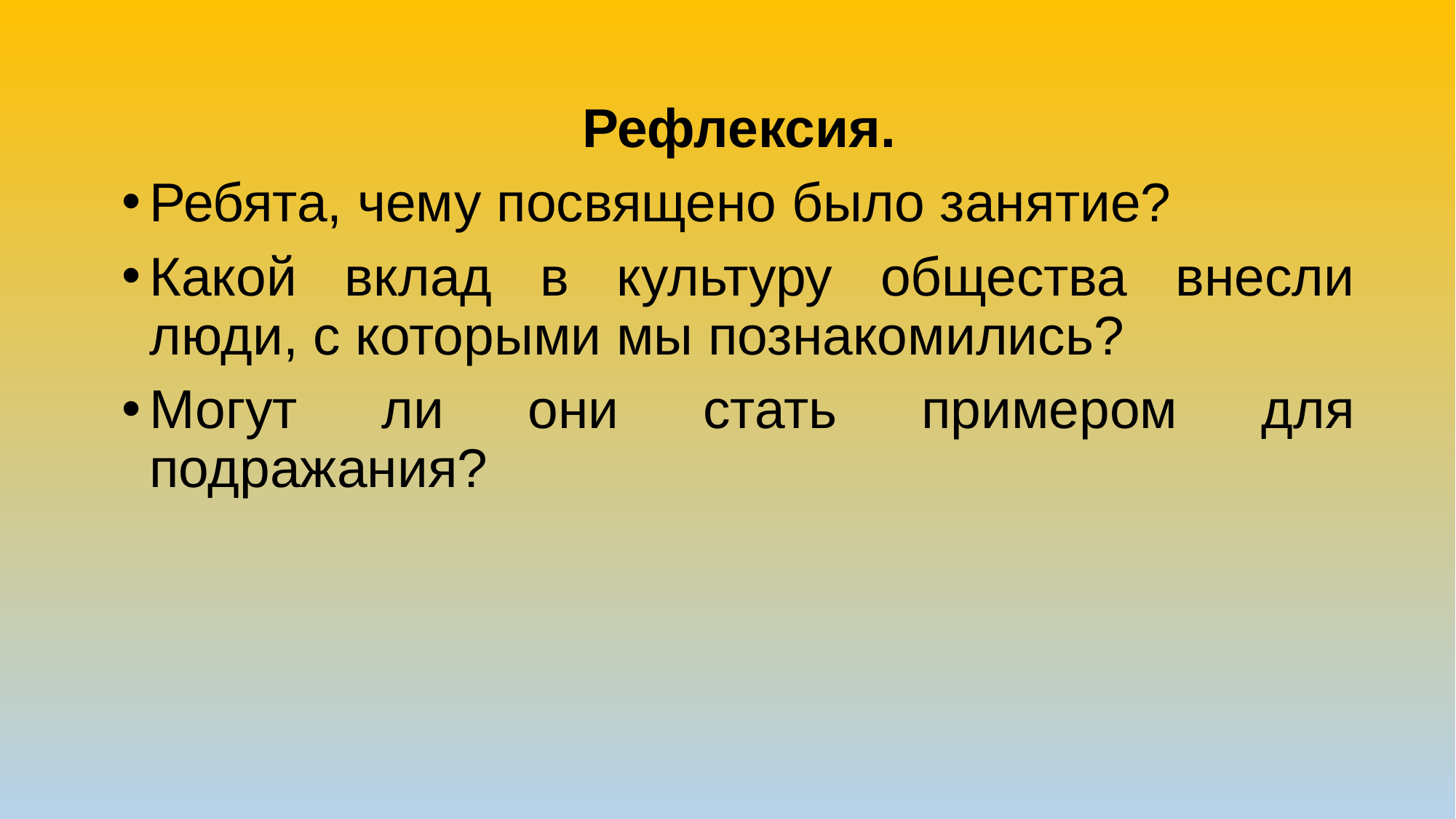

Рефлексия.
Ребята, чему посвящено было занятие?
Какой вклад в культуру общества внесли люди, с которыми мы познакомились?
Могут ли они стать примером для подражания?